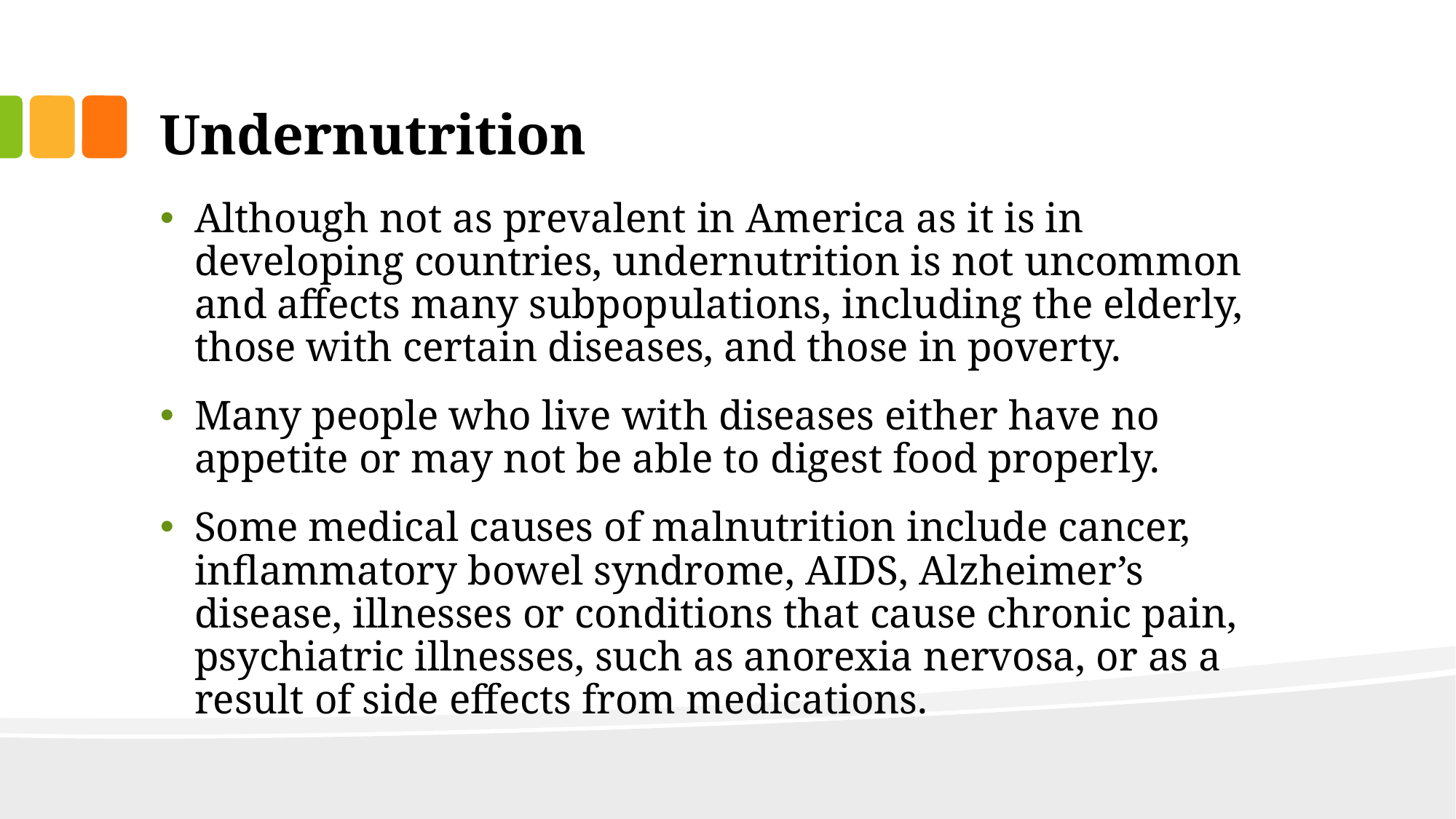

# Undernutrition
Although not as prevalent in America as it is in developing countries, undernutrition is not uncommon and affects many subpopulations, including the elderly, those with certain diseases, and those in poverty.
Many people who live with diseases either have no appetite or may not be able to digest food properly.
Some medical causes of malnutrition include cancer, inflammatory bowel syndrome, AIDS, Alzheimer’s disease, illnesses or conditions that cause chronic pain, psychiatric illnesses, such as anorexia nervosa, or as a result of side effects from medications.